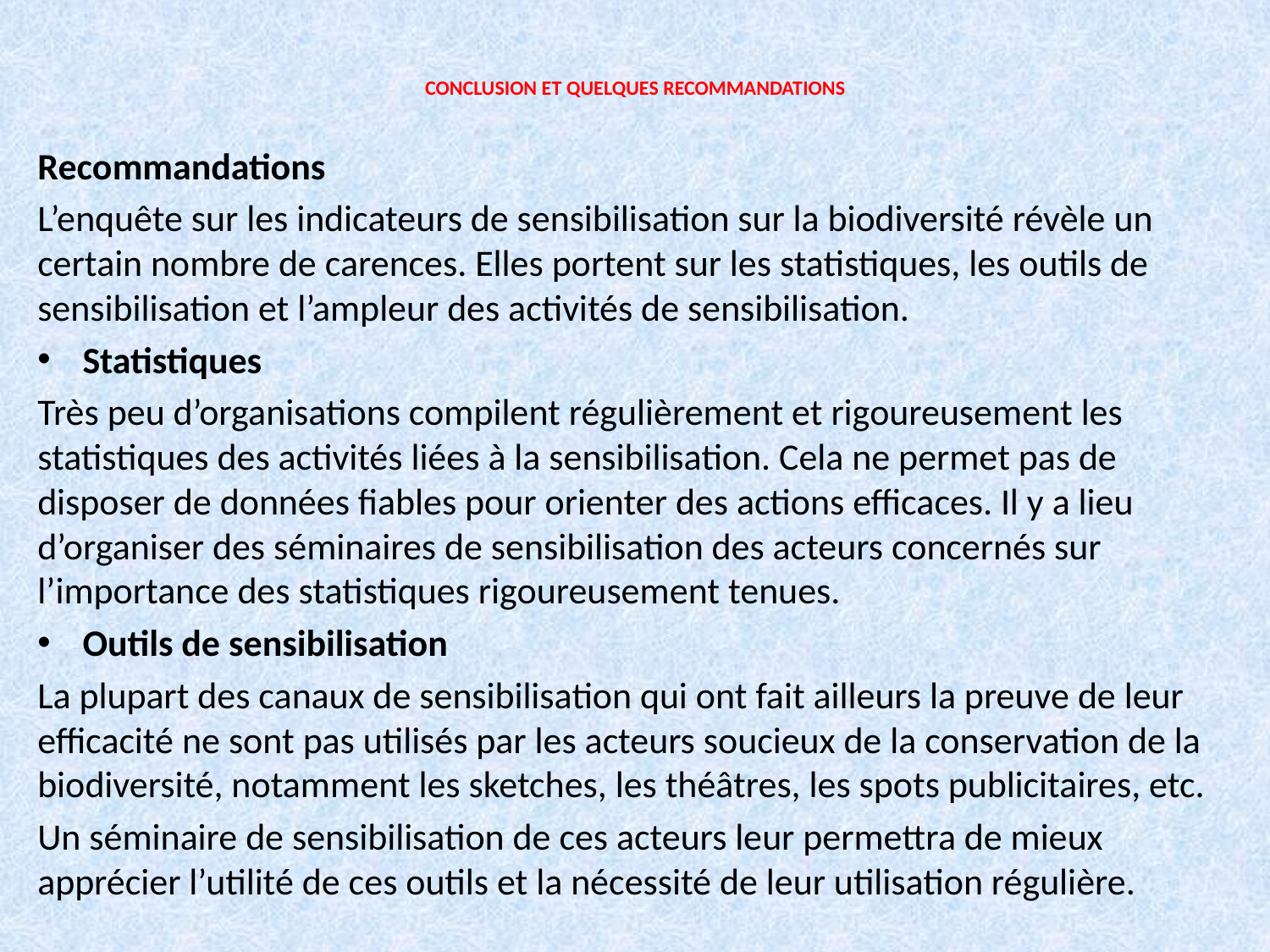

# CONCLUSION ET QUELQUES RECOMMANDATIONS
Recommandations
L’enquête sur les indicateurs de sensibilisation sur la biodiversité révèle un certain nombre de carences. Elles portent sur les statistiques, les outils de sensibilisation et l’ampleur des activités de sensibilisation.
Statistiques
Très peu d’organisations compilent régulièrement et rigoureusement les statistiques des activités liées à la sensibilisation. Cela ne permet pas de disposer de données fiables pour orienter des actions efficaces. Il y a lieu d’organiser des séminaires de sensibilisation des acteurs concernés sur l’importance des statistiques rigoureusement tenues.
Outils de sensibilisation
La plupart des canaux de sensibilisation qui ont fait ailleurs la preuve de leur efficacité ne sont pas utilisés par les acteurs soucieux de la conservation de la biodiversité, notamment les sketches, les théâtres, les spots publicitaires, etc.
Un séminaire de sensibilisation de ces acteurs leur permettra de mieux apprécier l’utilité de ces outils et la nécessité de leur utilisation régulière.